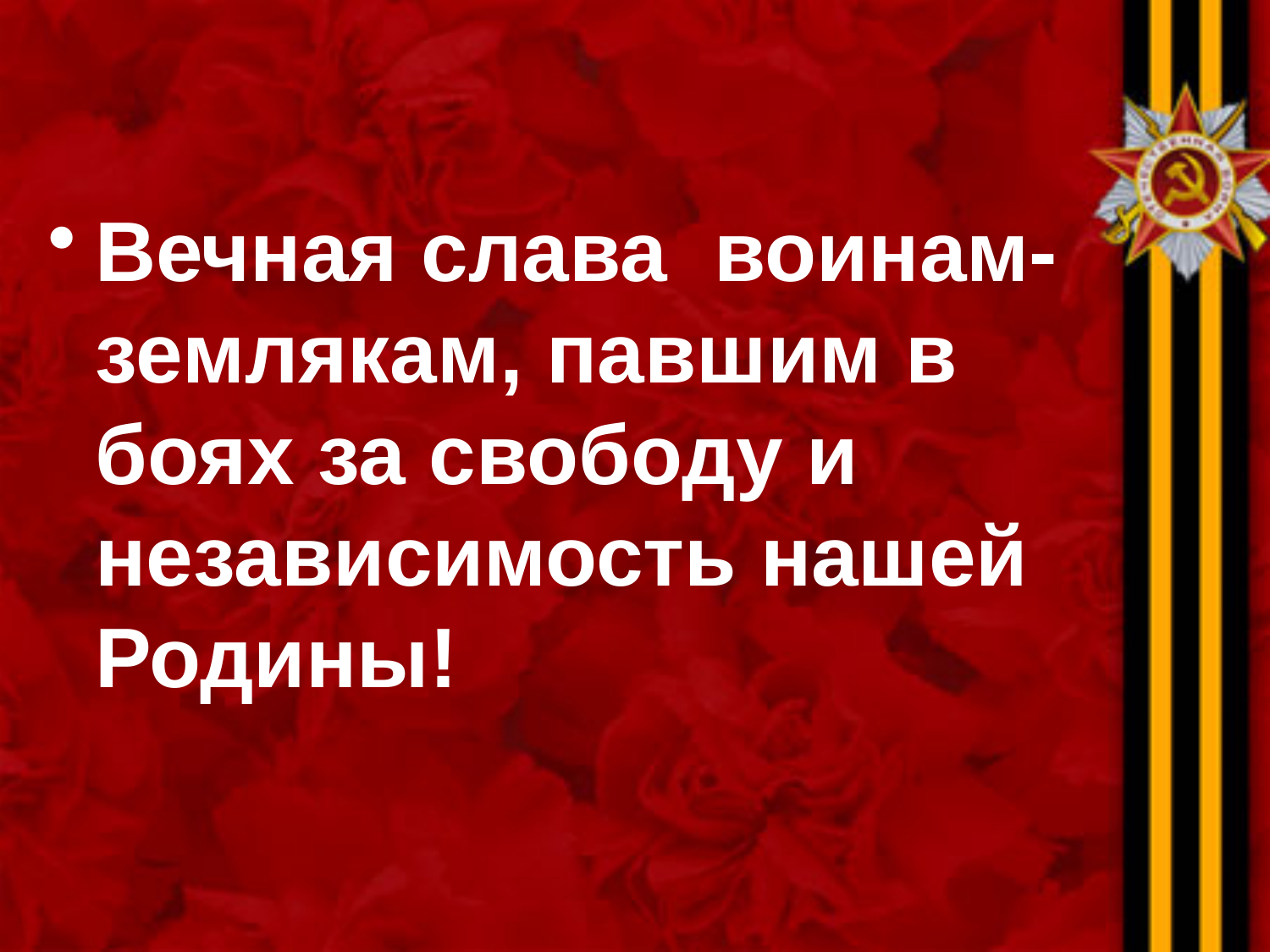

Вечная слава  воинам-землякам, павшим в боях за свободу и независимость нашей Родины!